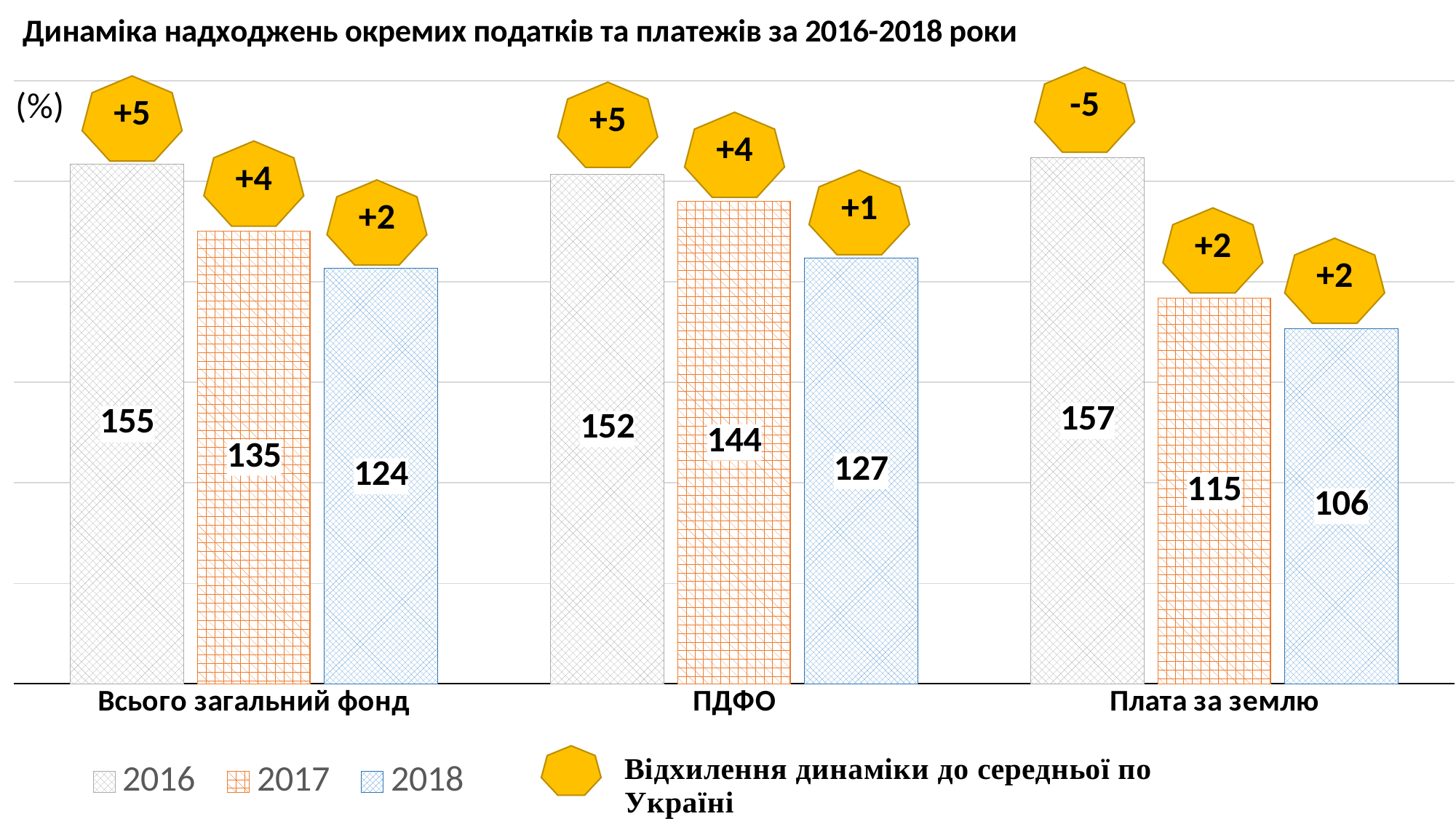

### Chart: Динаміка надходжень окремих податків та платежів за 2016-2018 роки

| Category | 2016 | 2017 | 2018 |
|---|---|---|---|
| Всього загальний фонд | 155.0 | 135.0 | 124.0 |
| ПДФО | 152.0 | 144.0 | 127.0 |
| Плата за землю | 157.0 | 115.0 | 106.0 |